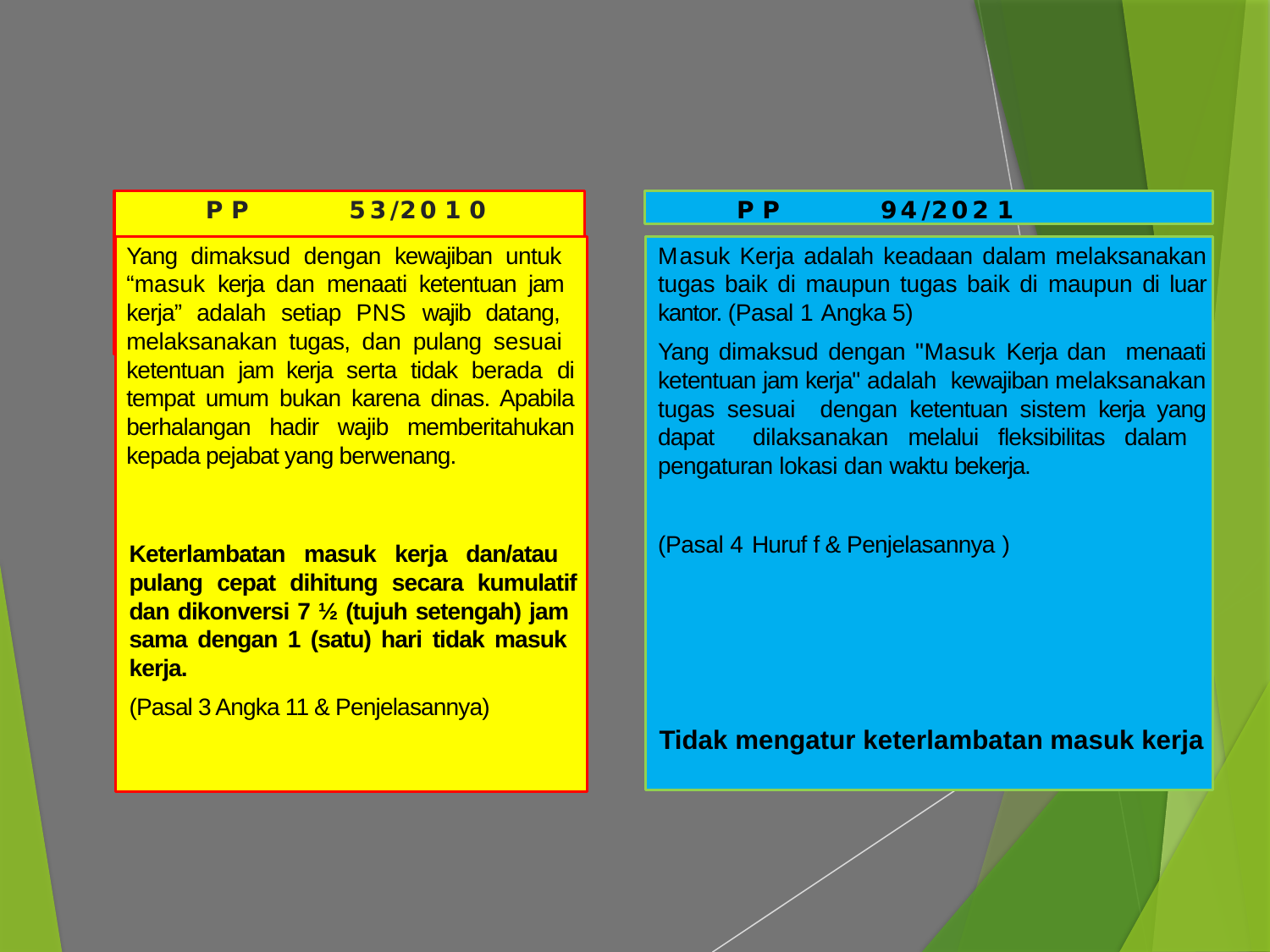

# P P	5 3 / 2 0 1 0
P P	9 4 / 2 0 2 1

Masuk Kerja adalah keadaan dalam melaksanakan tugas baik di maupun tugas baik di maupun di luar kantor. (Pasal 1 Angka 5)
Yang dimaksud dengan "Masuk Kerja dan  menaati ketentuan jam kerja" adalah  kewajiban melaksanakan tugas sesuai  dengan ketentuan sistem kerja yang dapat  dilaksanakan melalui fleksibilitas dalam  pengaturan lokasi dan waktu bekerja.

(Pasal 4 Huruf f & Penjelasannya )

Yang dimaksud dengan kewajiban untuk  “masuk kerja dan menaati ketentuan jam  kerja” adalah setiap PNS wajib datang,  melaksanakan tugas, dan pulang sesuai  ketentuan jam kerja serta tidak berada di tempat umum bukan karena dinas. Apabila berhalangan hadir wajib memberitahukan kepada pejabat yang berwenang.
Keterlambatan masuk kerja dan/atau  pulang cepat dihitung secara kumulatif dan dikonversi 7 ½ (tujuh setengah) jam  sama dengan 1 (satu) hari tidak masuk  kerja.
(Pasal 3 Angka 11 & Penjelasannya)
Tidak mengatur keterlambatan masuk kerja